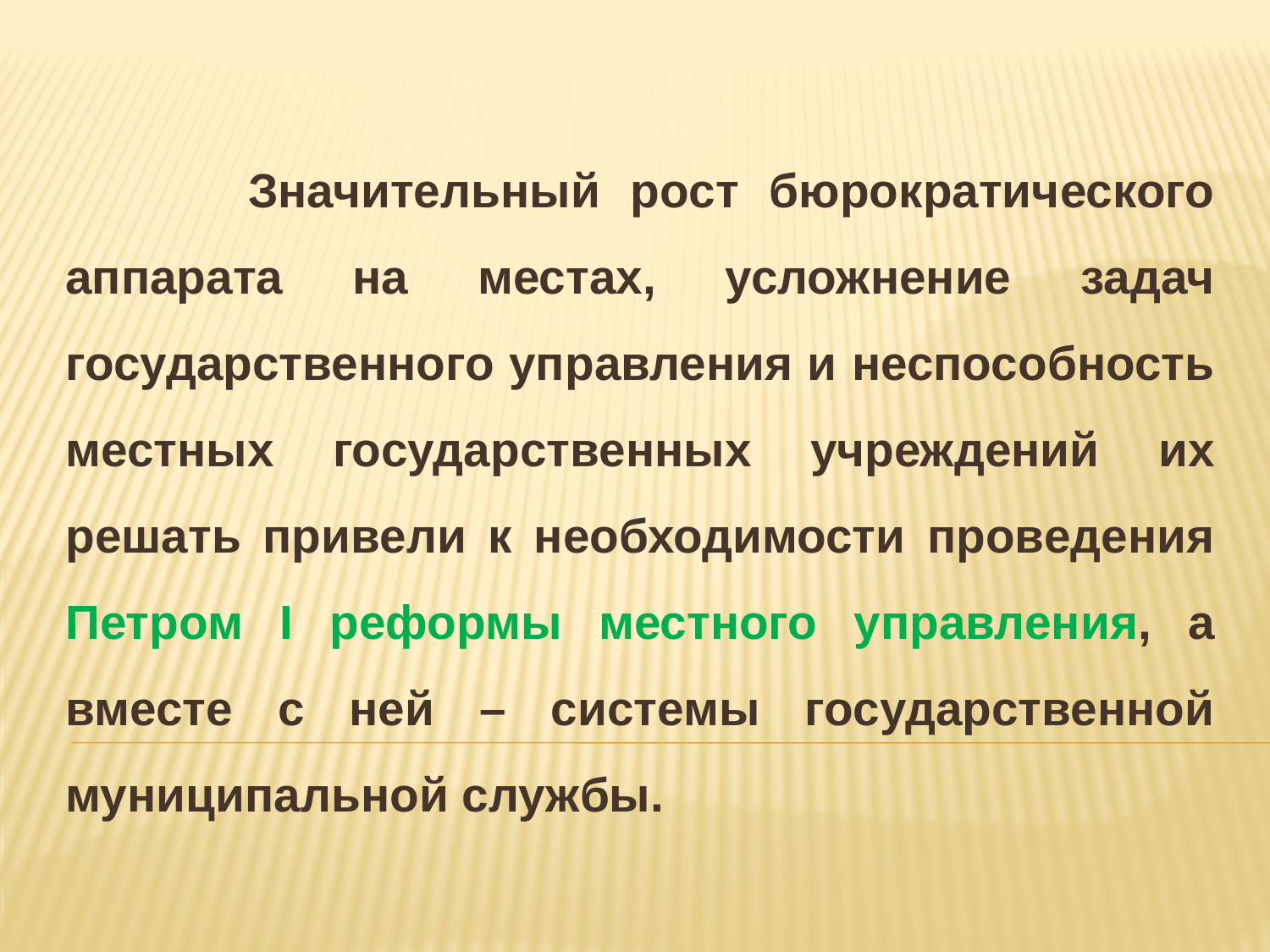

Значительный рост бюрократического аппарата на местах, усложнение задач государственного управления и неспособность местных государственных учреждений их решать привели к необходимости проведения Петром I реформы местного управления, а вместе с ней – системы государственной муниципальной службы.